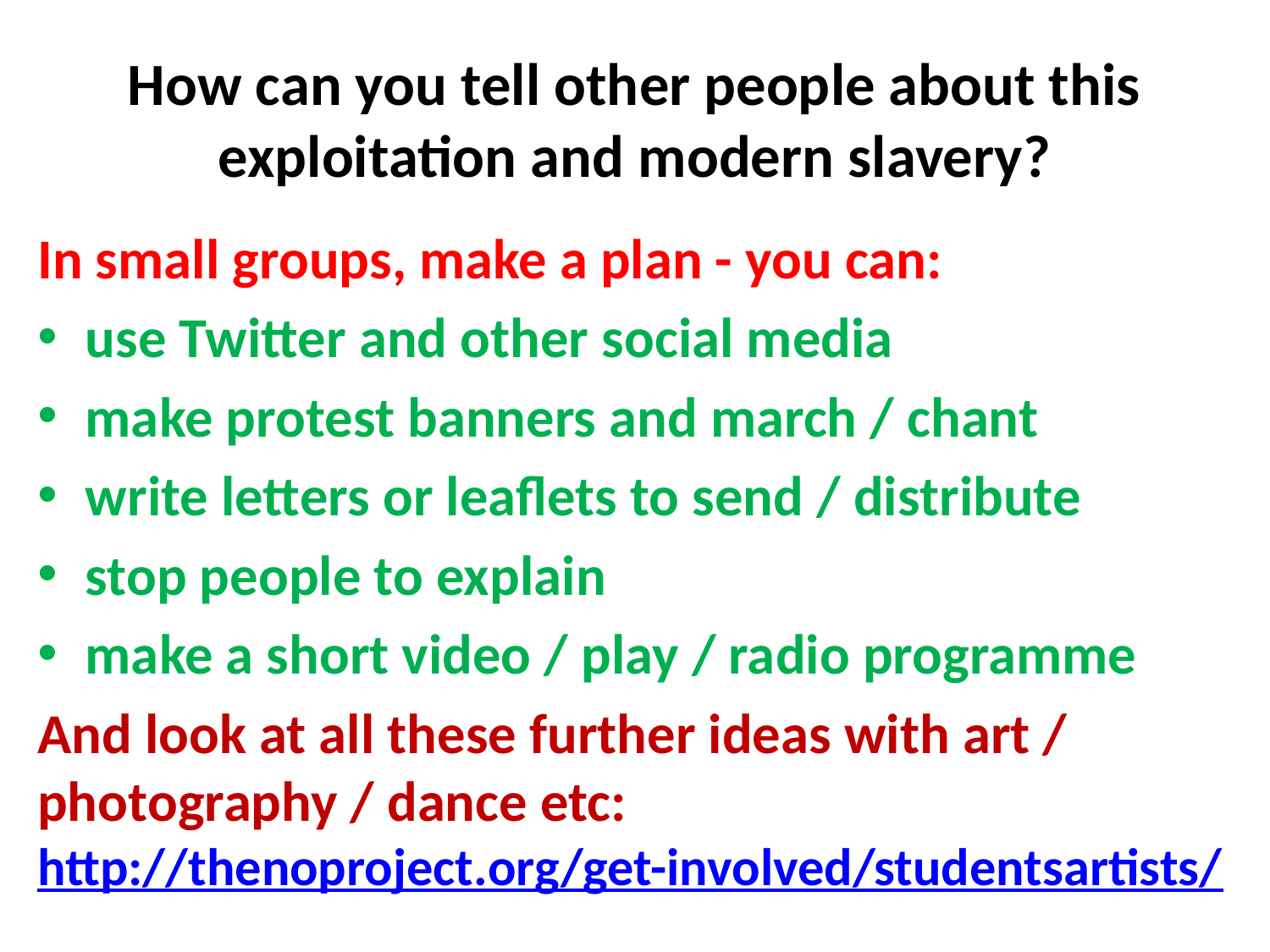

# How can you tell other people about this exploitation and modern slavery?
In small groups, make a plan - you can:
use Twitter and other social media
make protest banners and march / chant
write letters or leaflets to send / distribute
stop people to explain
make a short video / play / radio programme
And look at all these further ideas with art / photography / dance etc: http://thenoproject.org/get-involved/studentsartists/